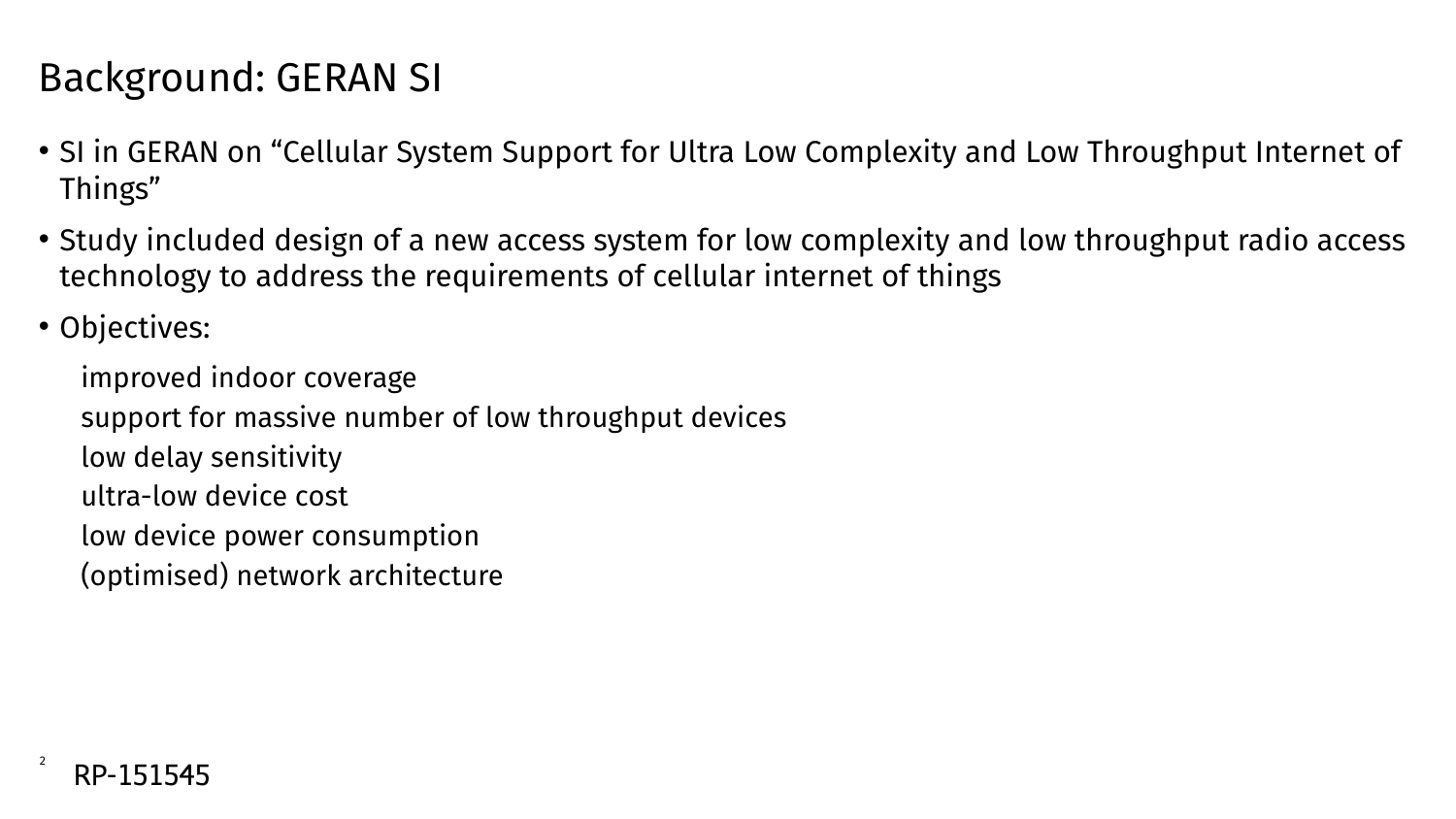

# Background: GERAN SI
SI in GERAN on “Cellular System Support for Ultra Low Complexity and Low Throughput Internet of Things”
Study included design of a new access system for low complexity and low throughput radio access technology to address the requirements of cellular internet of things
Objectives:
improved indoor coverage
support for massive number of low throughput devices
low delay sensitivity
ultra-low device cost
low device power consumption
(optimised) network architecture